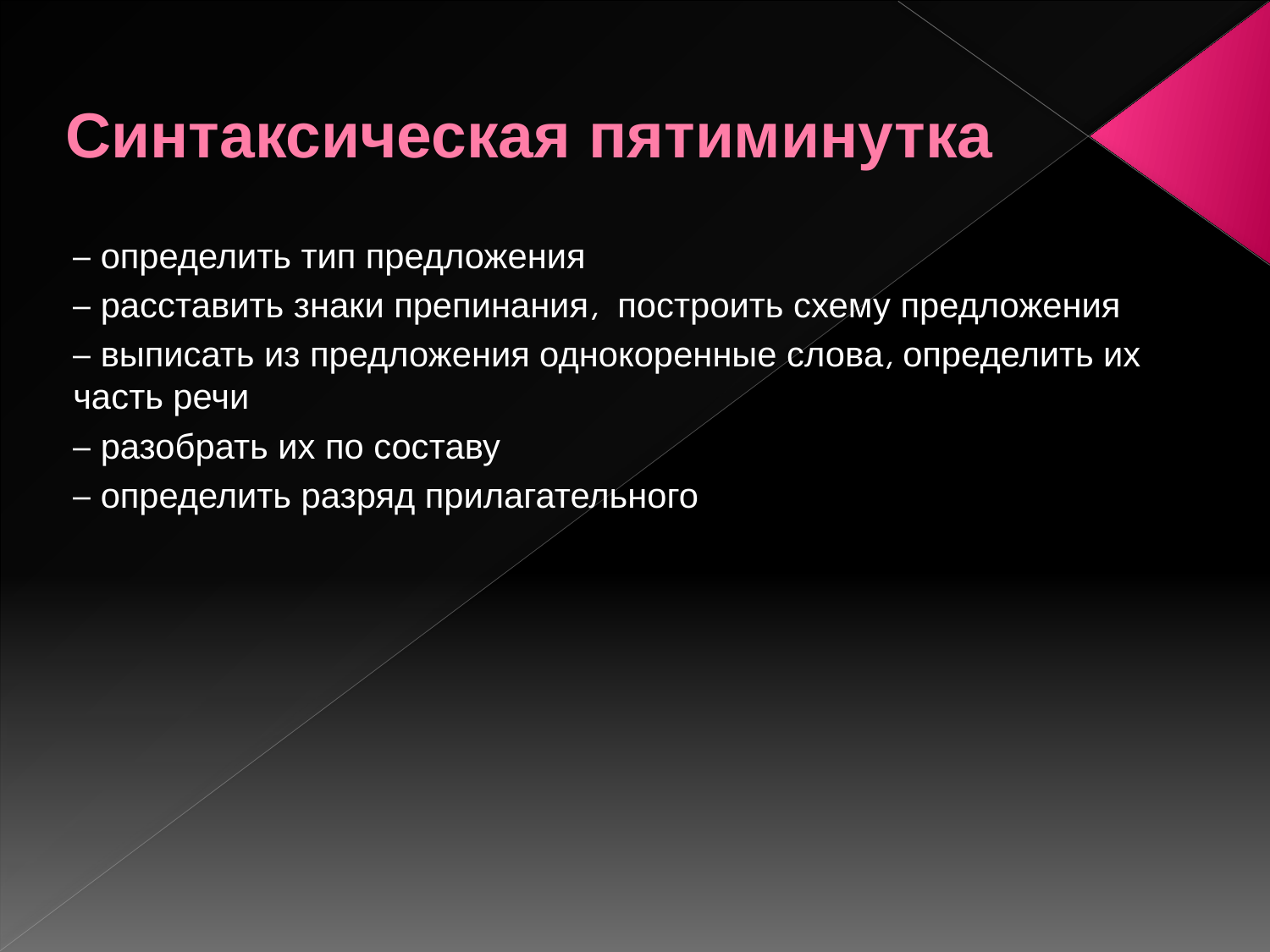

# Синтаксическая пятиминутка
– определить тип предложения
– расставить знаки препинания,  построить схему предложения
– выписать из предложения однокоренные слова, определить их часть речи
– разобрать их по составу
– определить разряд прилагательного